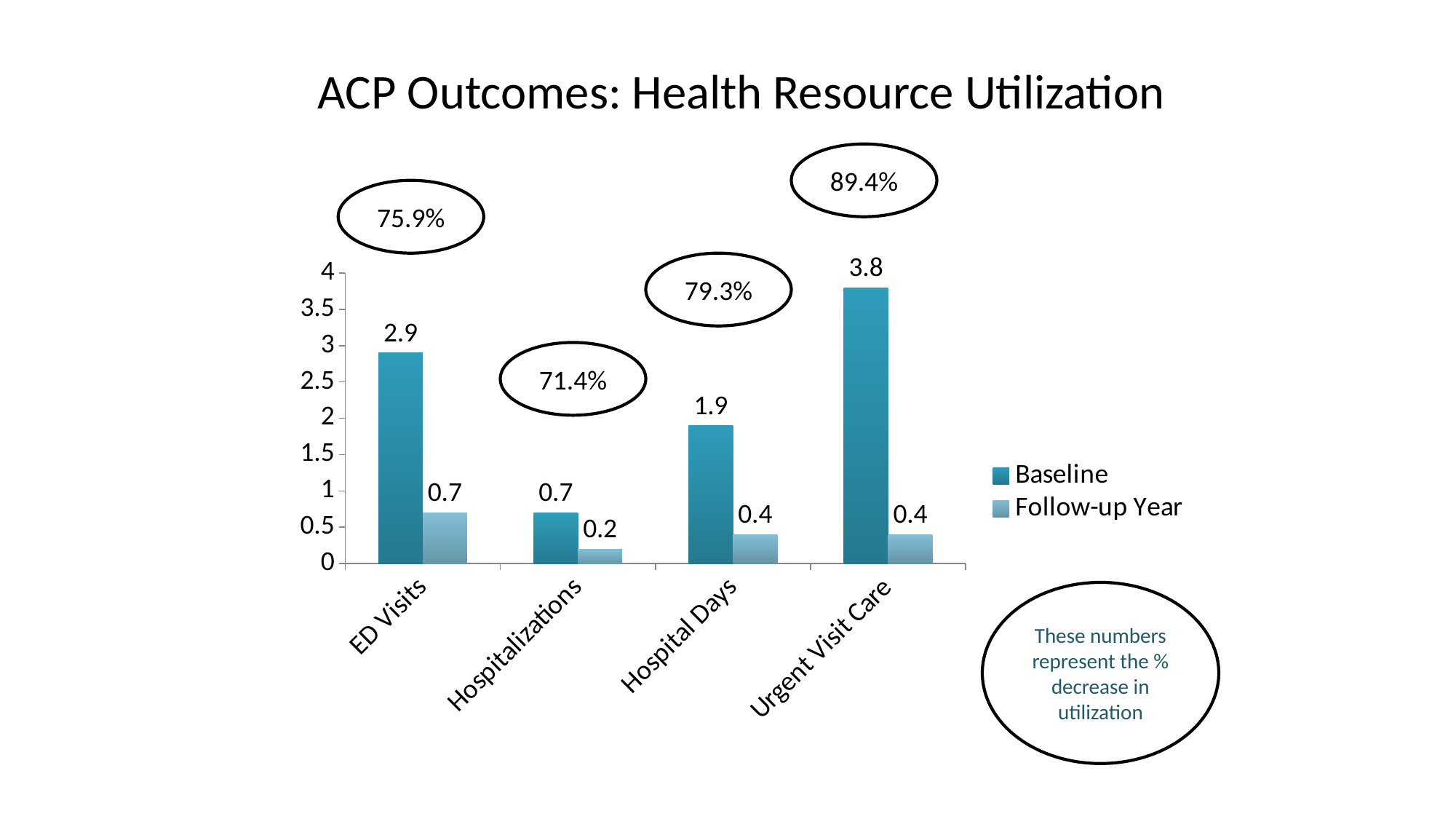

ACP Outcomes: Health Resource Utilization
89.4%
75.9%

### Chart

| Category | Baseline | Follow-up Year |
|---|---|---|
| ED Visits | 2.9 | 0.7 |
| Hospitalizations | 0.7 | 0.2 |
| Hospital Days | 1.9 | 0.4 |
| Urgent Visit Care | 3.8 | 0.4 |
79.3%
71.4%
These numbers represent the % decrease in utilization